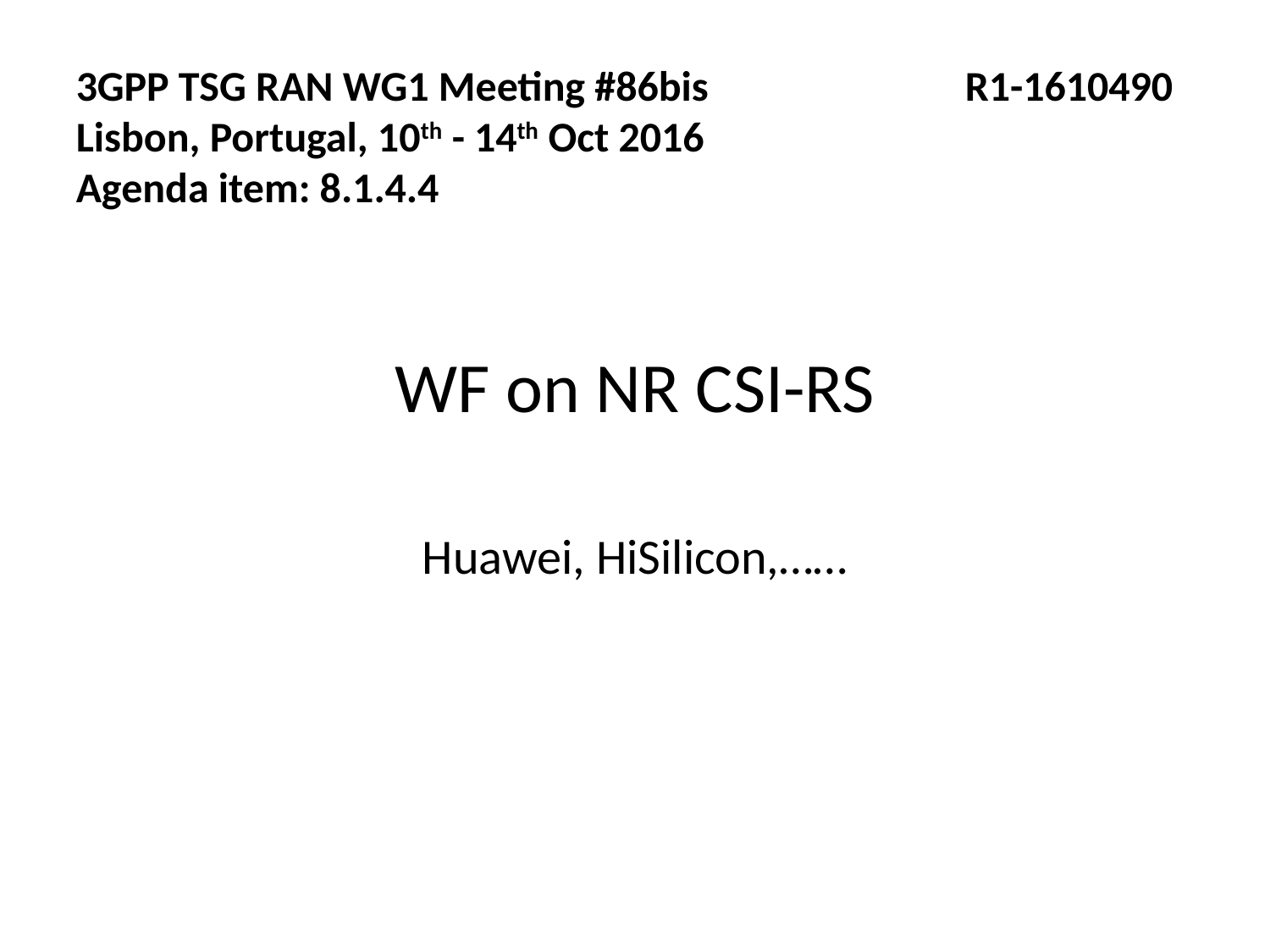

3GPP TSG RAN WG1 Meeting #86bis			R1-1610490 Lisbon, Portugal, 10th - 14th Oct 2016
Agenda item: 8.1.4.4
WF on NR CSI-RS
Huawei, HiSilicon,……